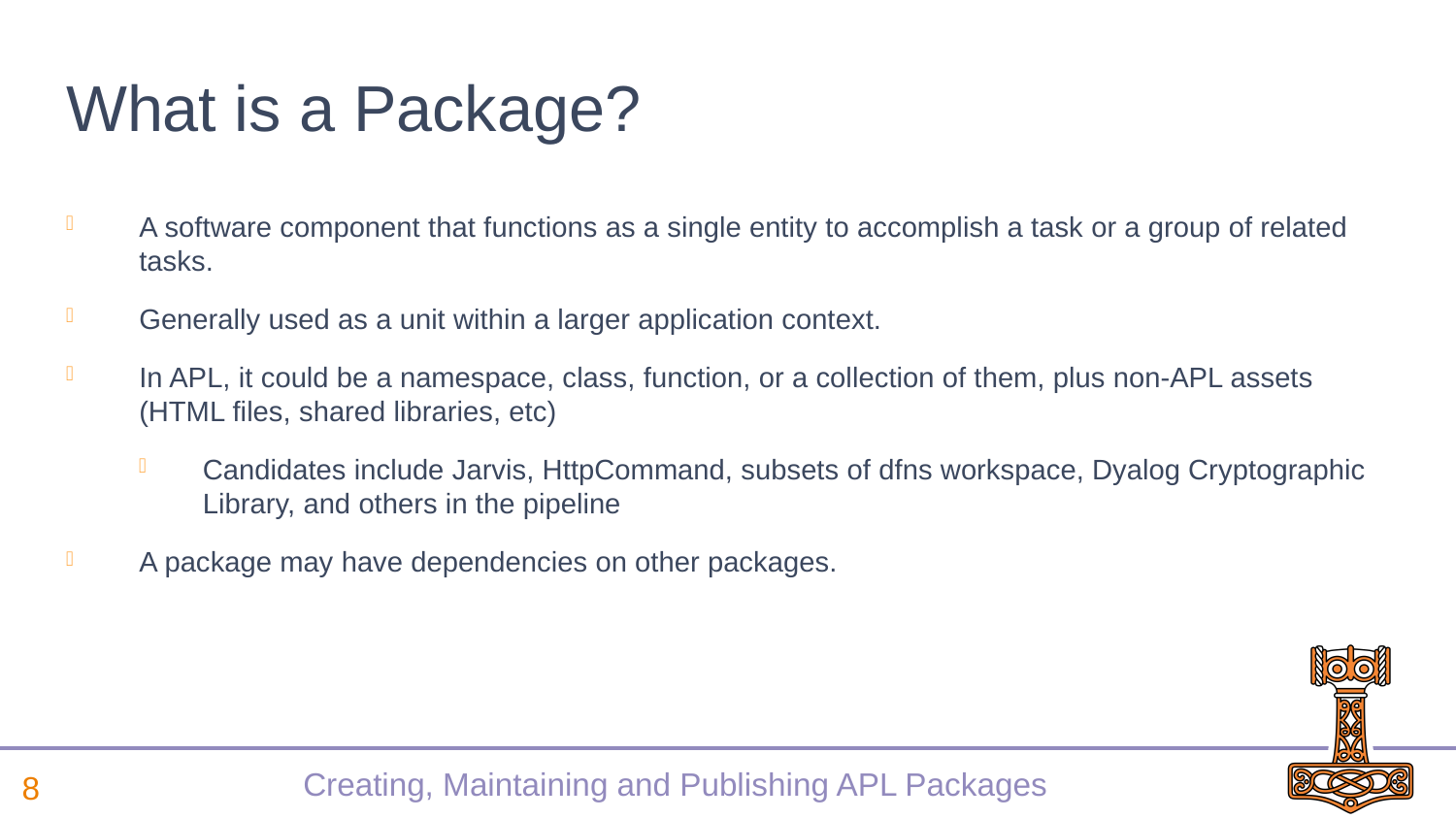

# What is a Package?
A software component that functions as a single entity to accomplish a task or a group of related tasks.
Generally used as a unit within a larger application context.
In APL, it could be a namespace, class, function, or a collection of them, plus non-APL assets (HTML files, shared libraries, etc)
Candidates include Jarvis, HttpCommand, subsets of dfns workspace, Dyalog Cryptographic Library, and others in the pipeline
A package may have dependencies on other packages.